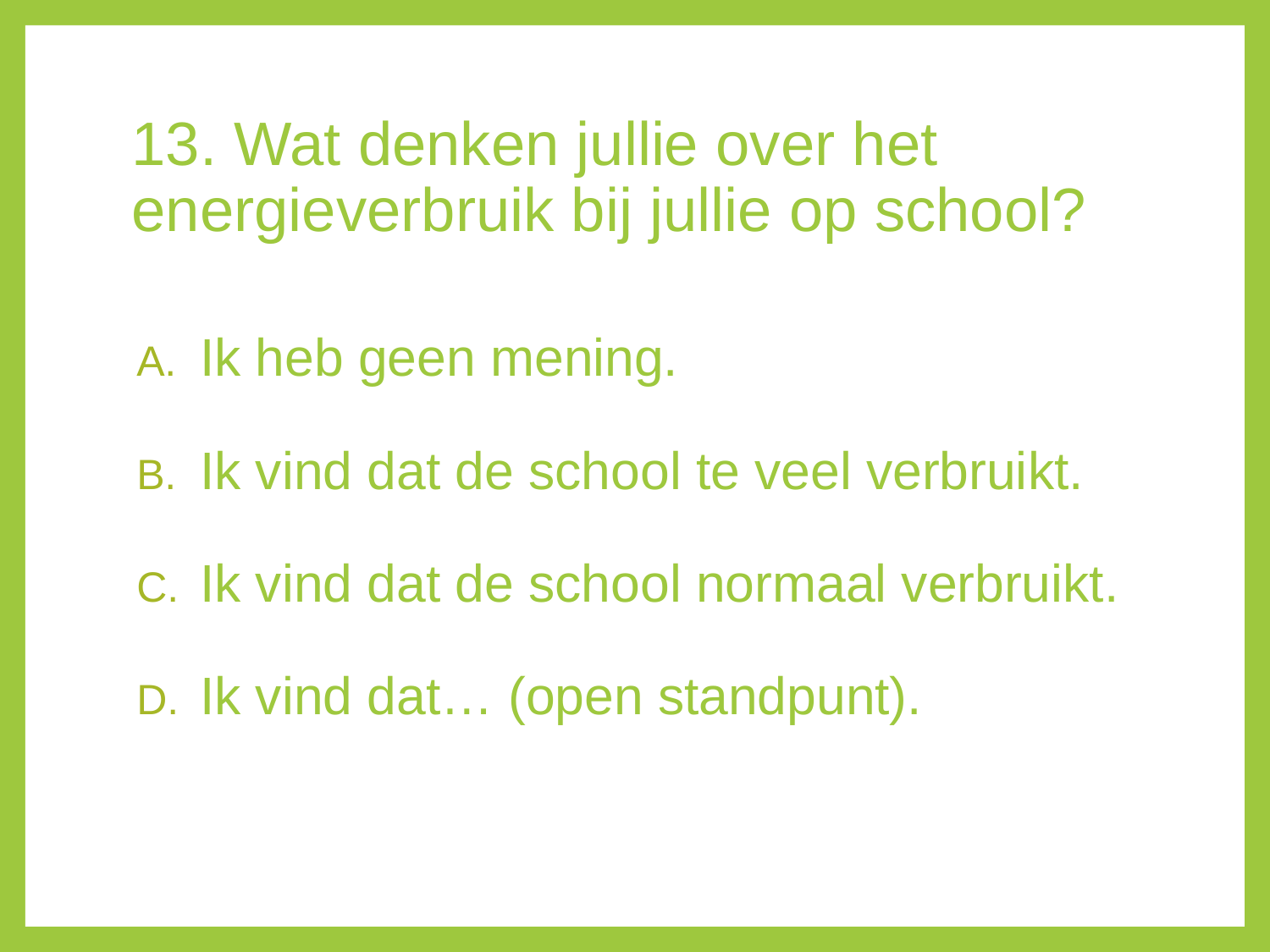

# 13. Wat denken jullie over het energieverbruik bij jullie op school?
Ik heb geen mening.
Ik vind dat de school te veel verbruikt.
Ik vind dat de school normaal verbruikt.
Ik vind dat… (open standpunt).